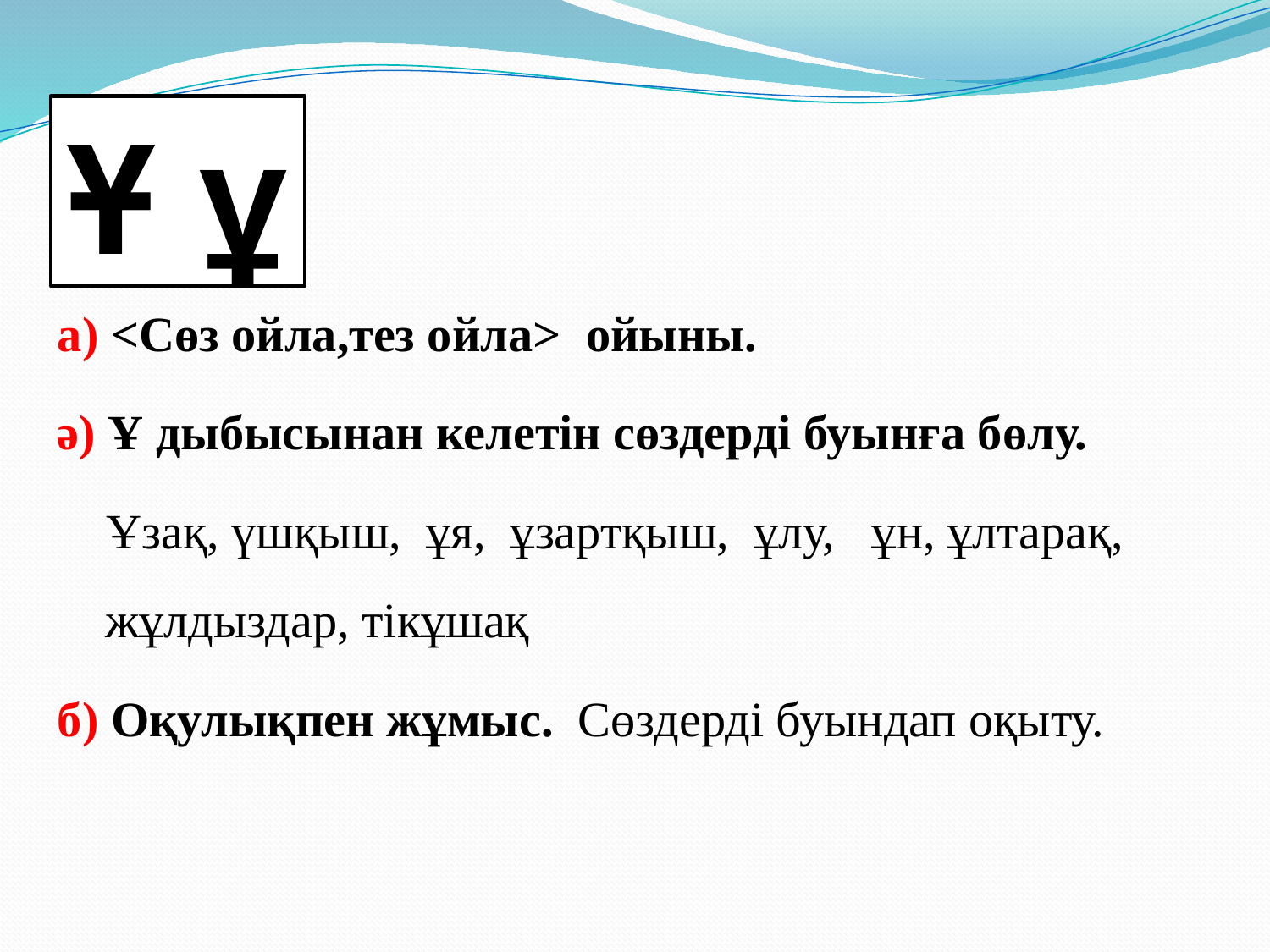

Ұ ұ
а) <Сөз ойла,тез ойла>  ойыны.
ә) Ұ дыбысынан келетін сөздерді буынға бөлу.
    Ұзақ, үшқыш,  ұя,  ұзартқыш,  ұлу,   ұн, ұлтарақ, жұлдыздар, тікұшақ
б) Оқулықпен жұмыс.  Сөздерді буындап оқыту.